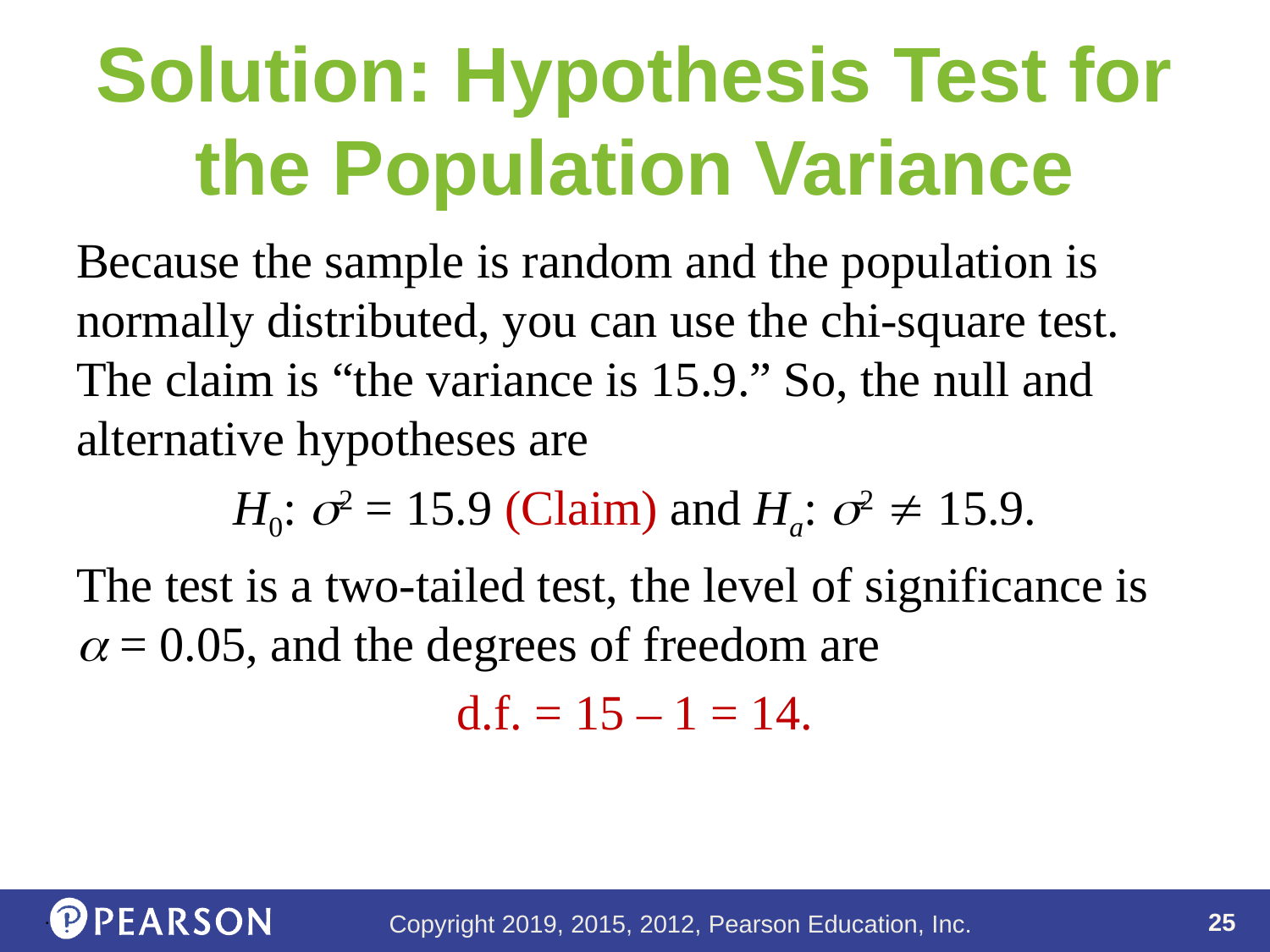

# Solution: Hypothesis Test for the Population Variance
Because the sample is random and the population is normally distributed, you can use the chi-square test. The claim is “the variance is 15.9.” So, the null and alternative hypotheses are
H0: σ2 = 15.9 (Claim) and Ha: σ2 ≠ 15.9.
The test is a two-tailed test, the level of significance is
α = 0.05, and the degrees of freedom are
d.f. = 15 – 1 = 14.
.